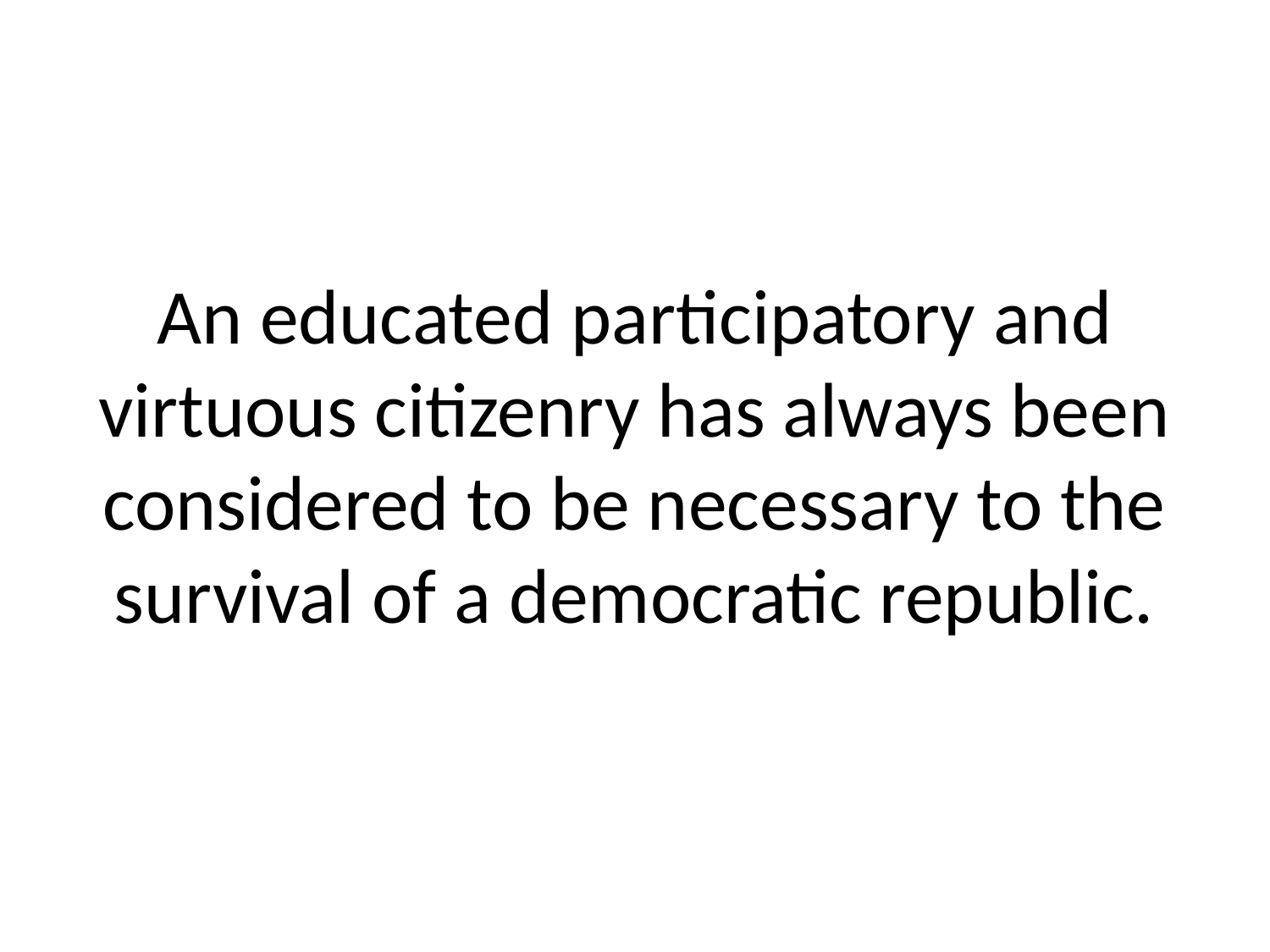

# An educated participatory and virtuous citizenry has always been considered to be necessary to the survival of a democratic republic.